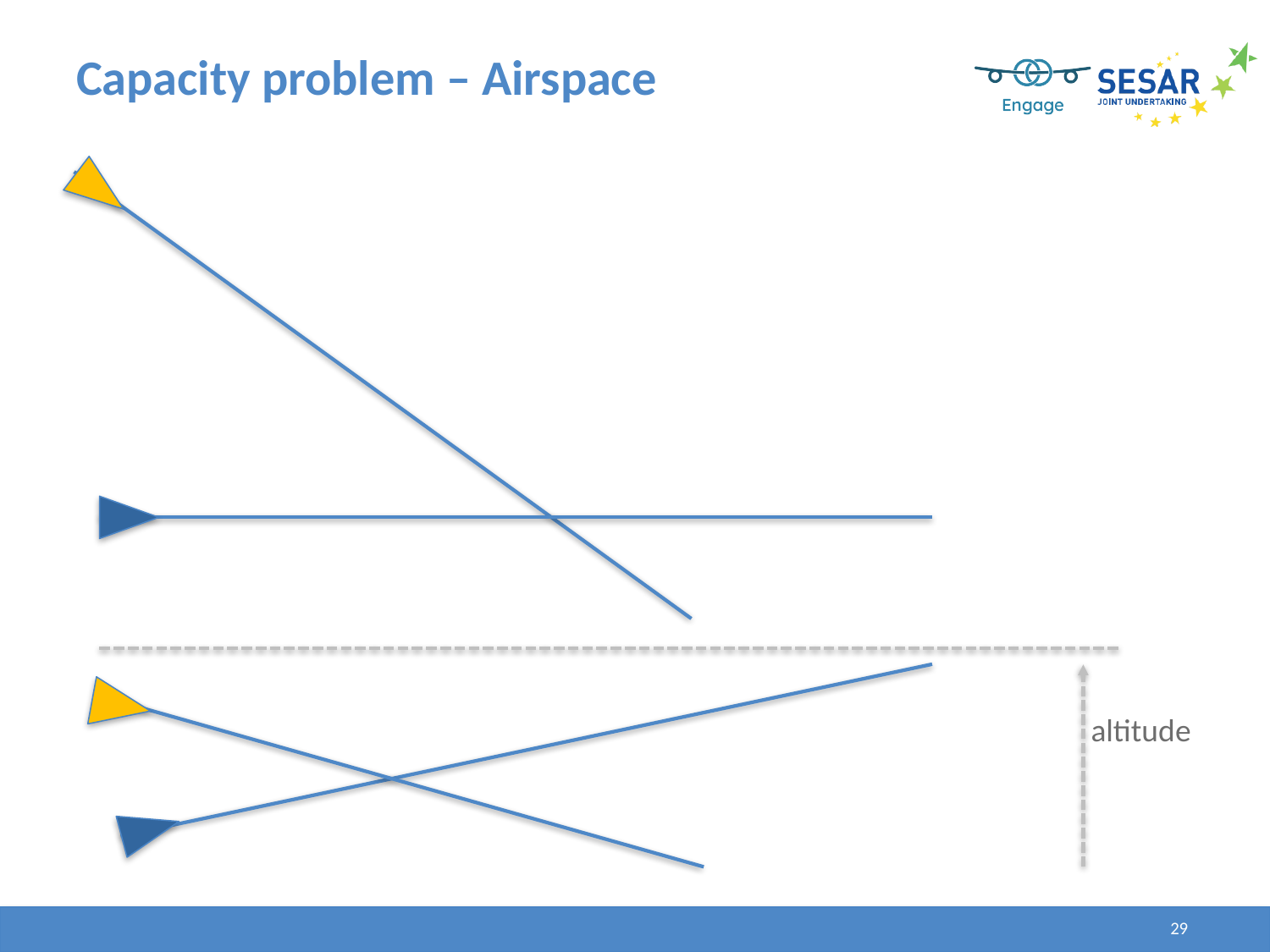

# Capacity problem – Airspace

altitude

29